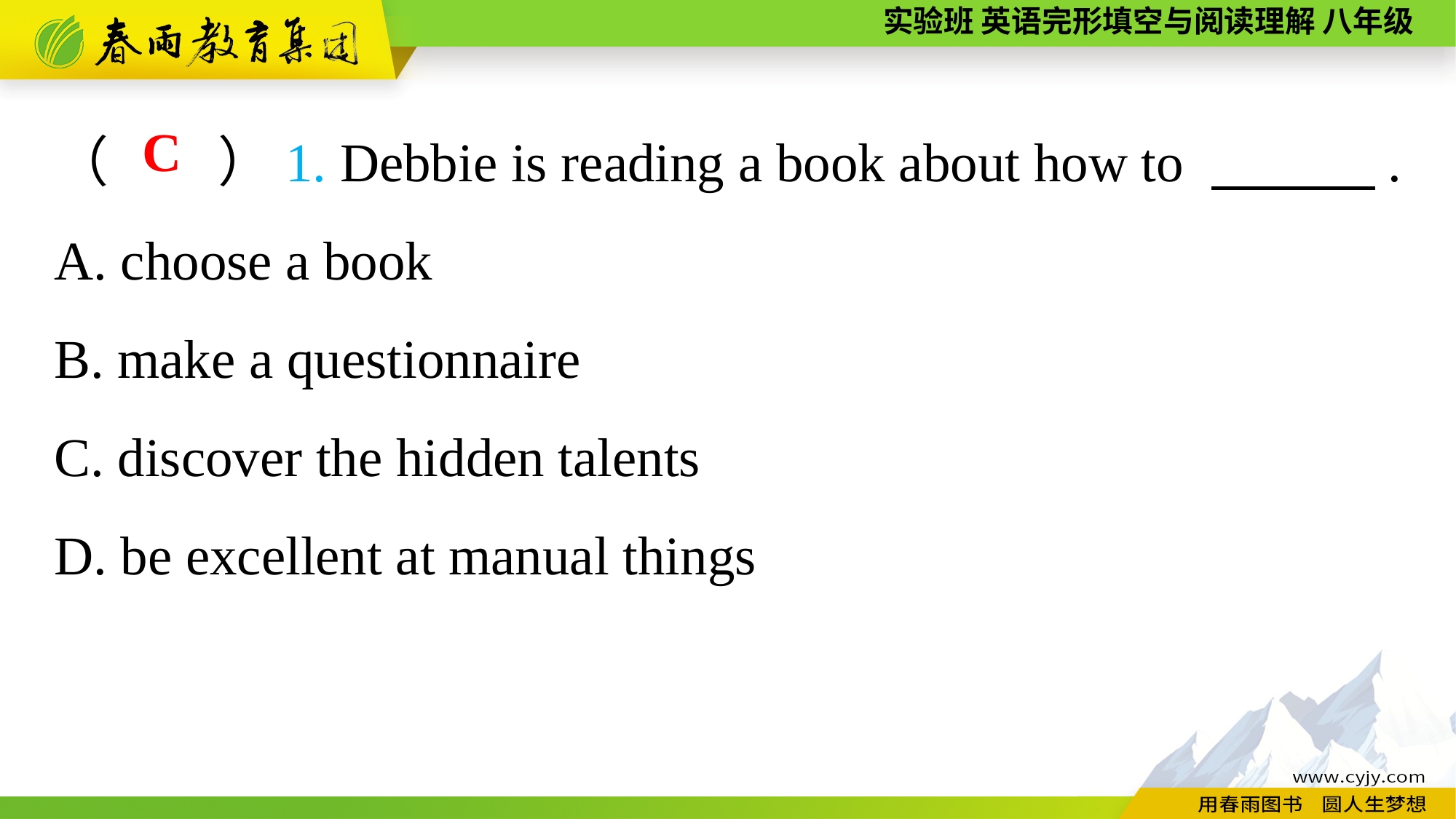

（　　）1. Debbie is reading a book about how to 　　　.
A. choose a book
B. make a questionnaire
C. discover the hidden talents
D. be excellent at manual things
C